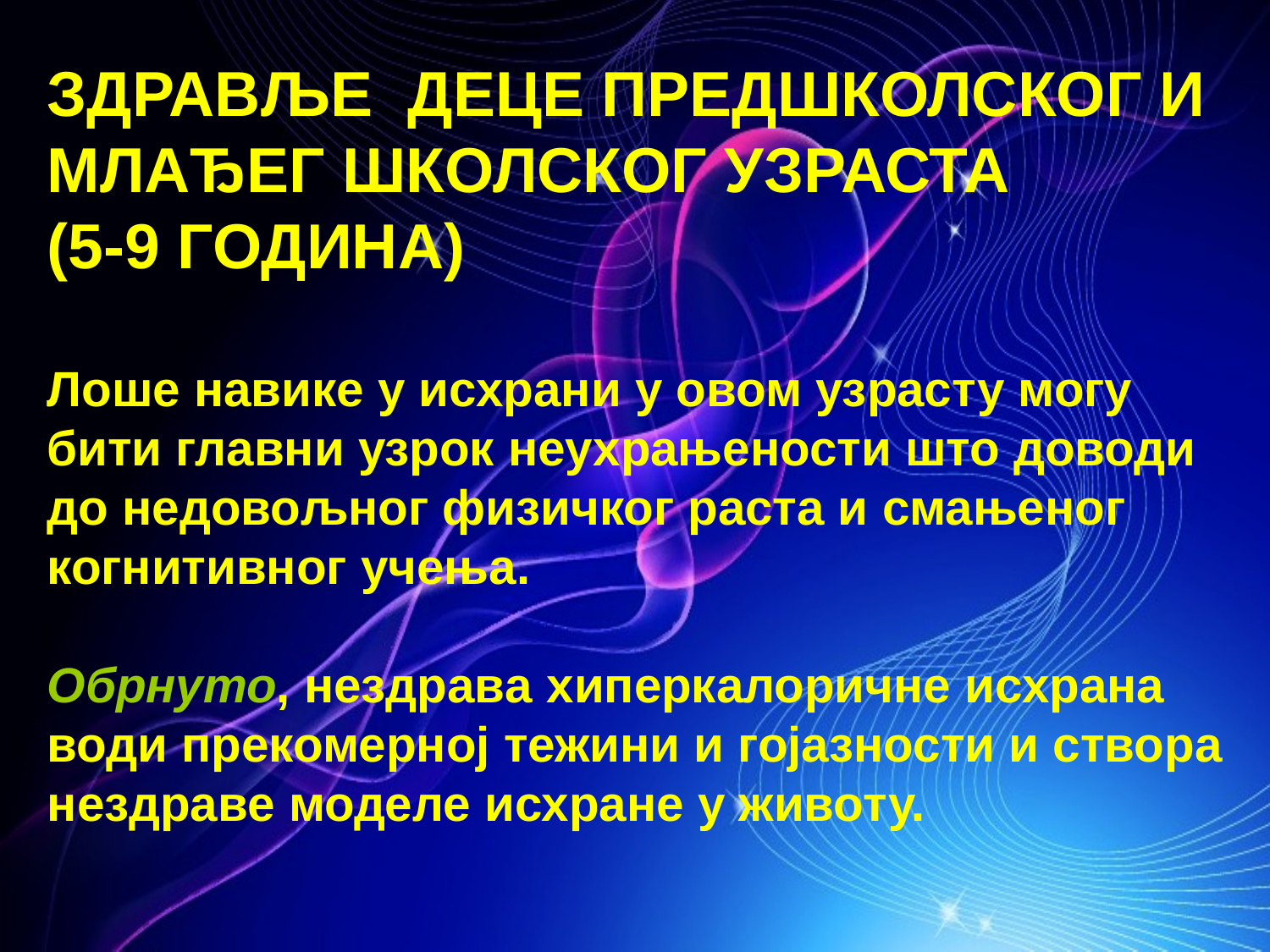

ЗДРАВЉЕ  ДЕЦЕ ПРЕДШКОЛСКОГ И МЛАЂЕГ ШКОЛСКОГ УЗРАСТА
(5-9 ГОДИНА)

Лоше навике у исхрани у овом узрасту могу бити главни узрок неухрањености што доводи до недовољног физичког раста и смањеног когнитивног учења.

Обрнуто, нездрава хиперкалоричне исхрана води прекомерној тежини и гојазности и створа нездраве моделе исхране у животу.